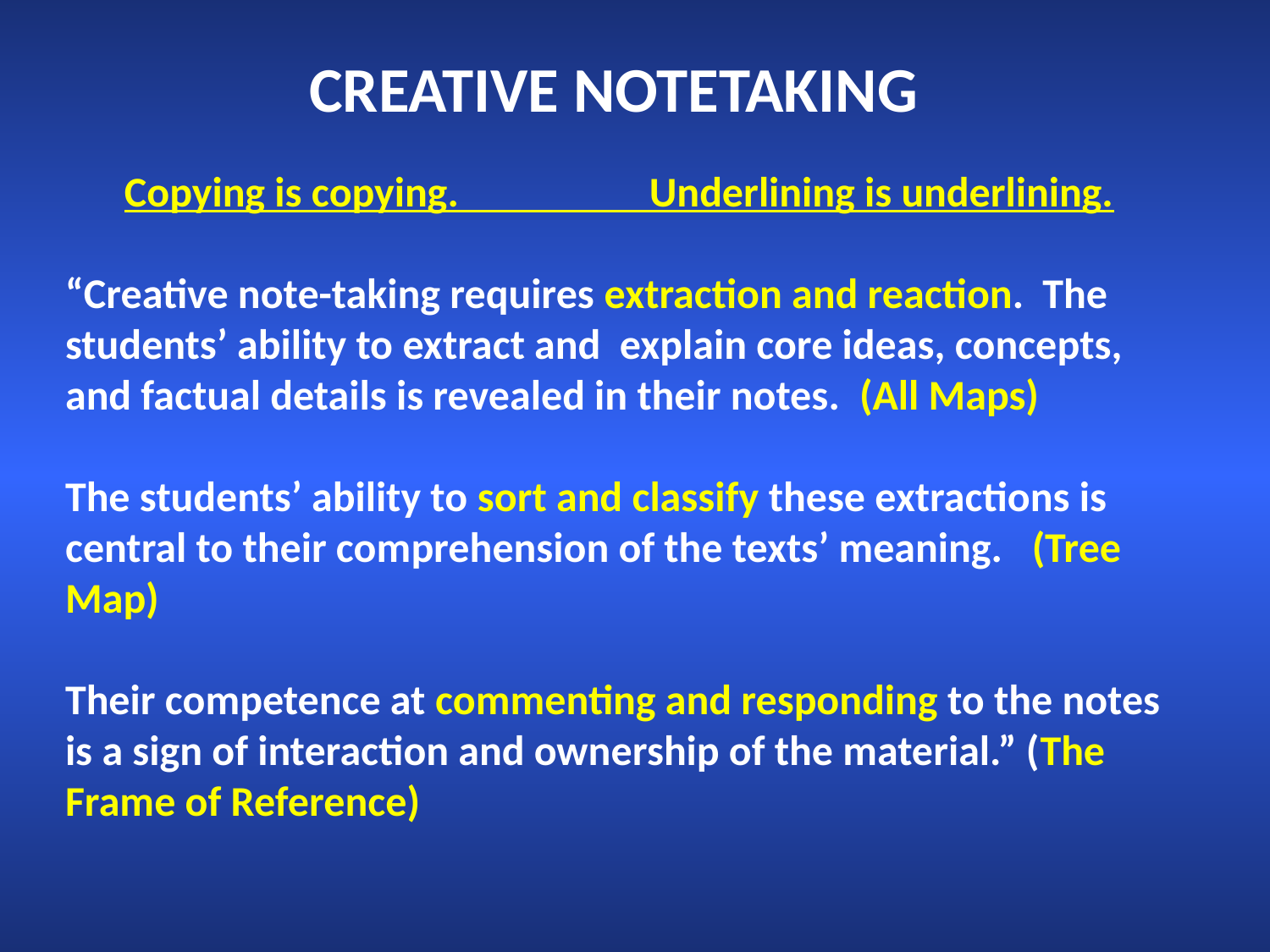

CREATIVE NOTETAKING
Copying is copying.                    Underlining is underlining.

“Creative note-taking requires extraction and reaction.  The students’ ability to extract and  explain core ideas, concepts, and factual details is revealed in their notes.  (All Maps)

The students’ ability to sort and classify these extractions is central to their comprehension of the texts’ meaning.   (Tree Map)

Their competence at commenting and responding to the notes is a sign of interaction and ownership of the material.” (The Frame of Reference)